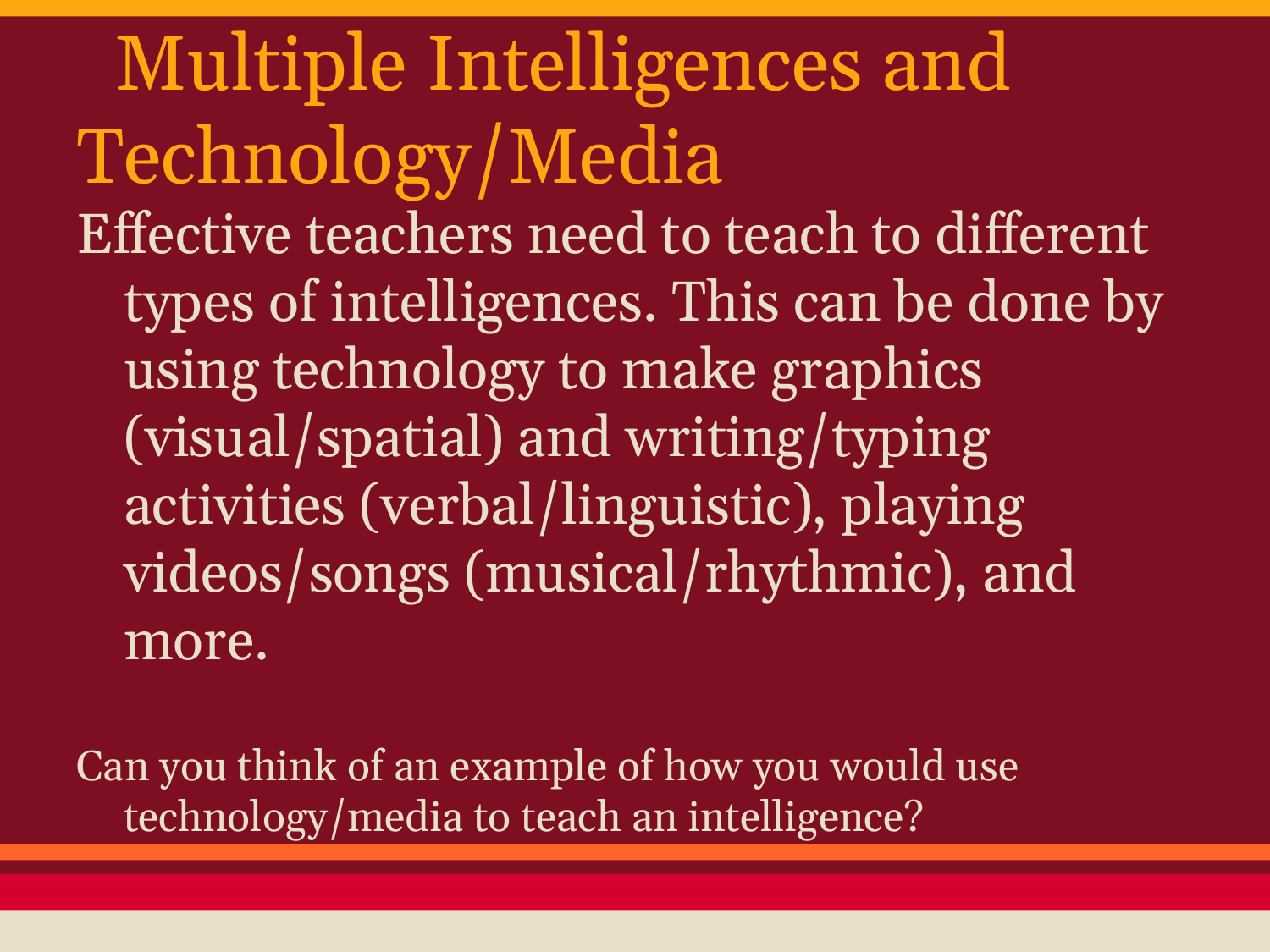

# Multiple Intelligences and Technology/Media
Effective teachers need to teach to different types of intelligences. This can be done by using technology to make graphics (visual/spatial) and writing/typing activities (verbal/linguistic), playing videos/songs (musical/rhythmic), and more.

Can you think of an example of how you would use technology/media to teach an intelligence?